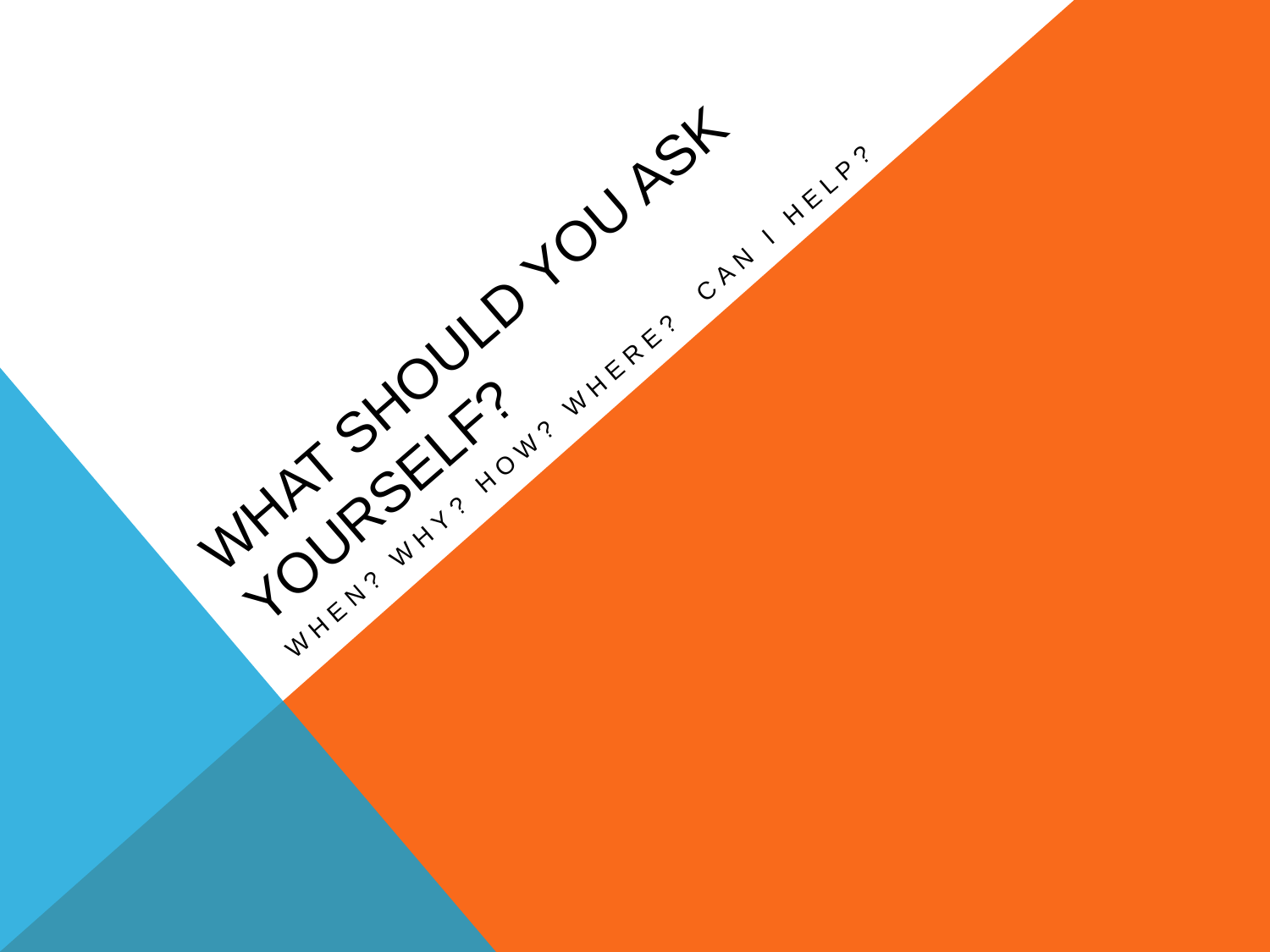

# WHAT SHOULD YOU ASK YOURSELF?
When? Why? How? Where?  Can I help?